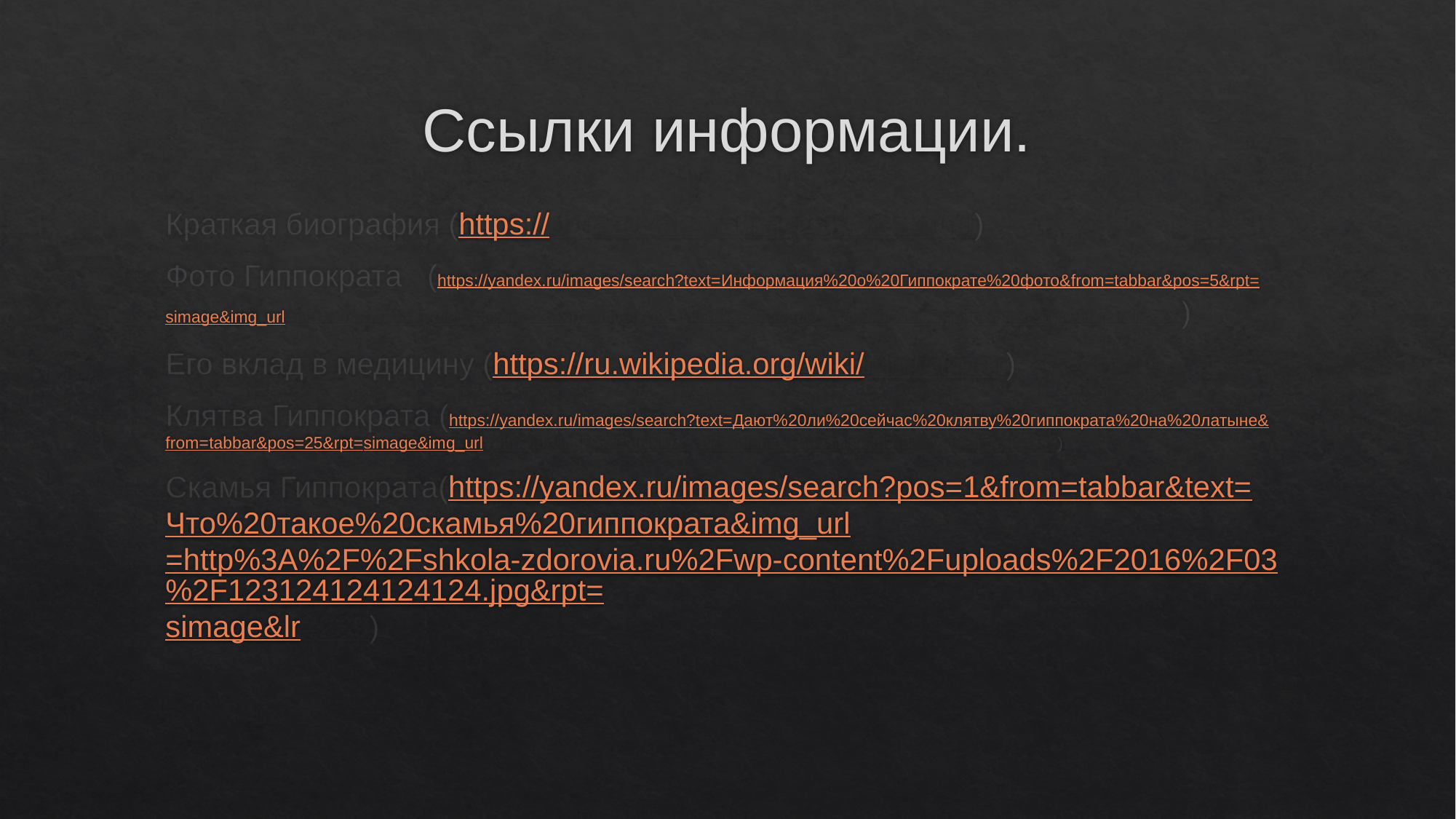

# Ссылки информации.
Краткая биография (https://obrazovaka.ru/hippocrates.html)
Фото Гиппократа   (https://yandex.ru/images/search?text=Информация%20о%20Гиппократе%20фото&from=tabbar&pos=5&rpt=simage&img_url=http%3A%2F%2Ftrueideas.org%2Fwp-content%2Fuploads%2FImages_0800x900%2Fhippocrates-800x900.jpg&lr=239)
Его вклад в медицину (https://ru.wikipedia.org/wiki/Гиппократ)
Клятва Гиппократа (https://yandex.ru/images/search?text=Дают%20ли%20сейчас%20клятву%20гиппократа%20на%20латыне&from=tabbar&pos=25&rpt=simage&img_url=http%3A%2F%2Fjunior.ru%2Fstudents%2Fvasilenko%2Fklyatva.jpg&lr=239)
Скамья Гиппократа(https://yandex.ru/images/search?pos=1&from=tabbar&text=Что%20такое%20скамья%20гиппократа&img_url=http%3A%2F%2Fshkola-zdorovia.ru%2Fwp-content%2Fuploads%2F2016%2F03%2F123124124124124.jpg&rpt=simage&lr=239)